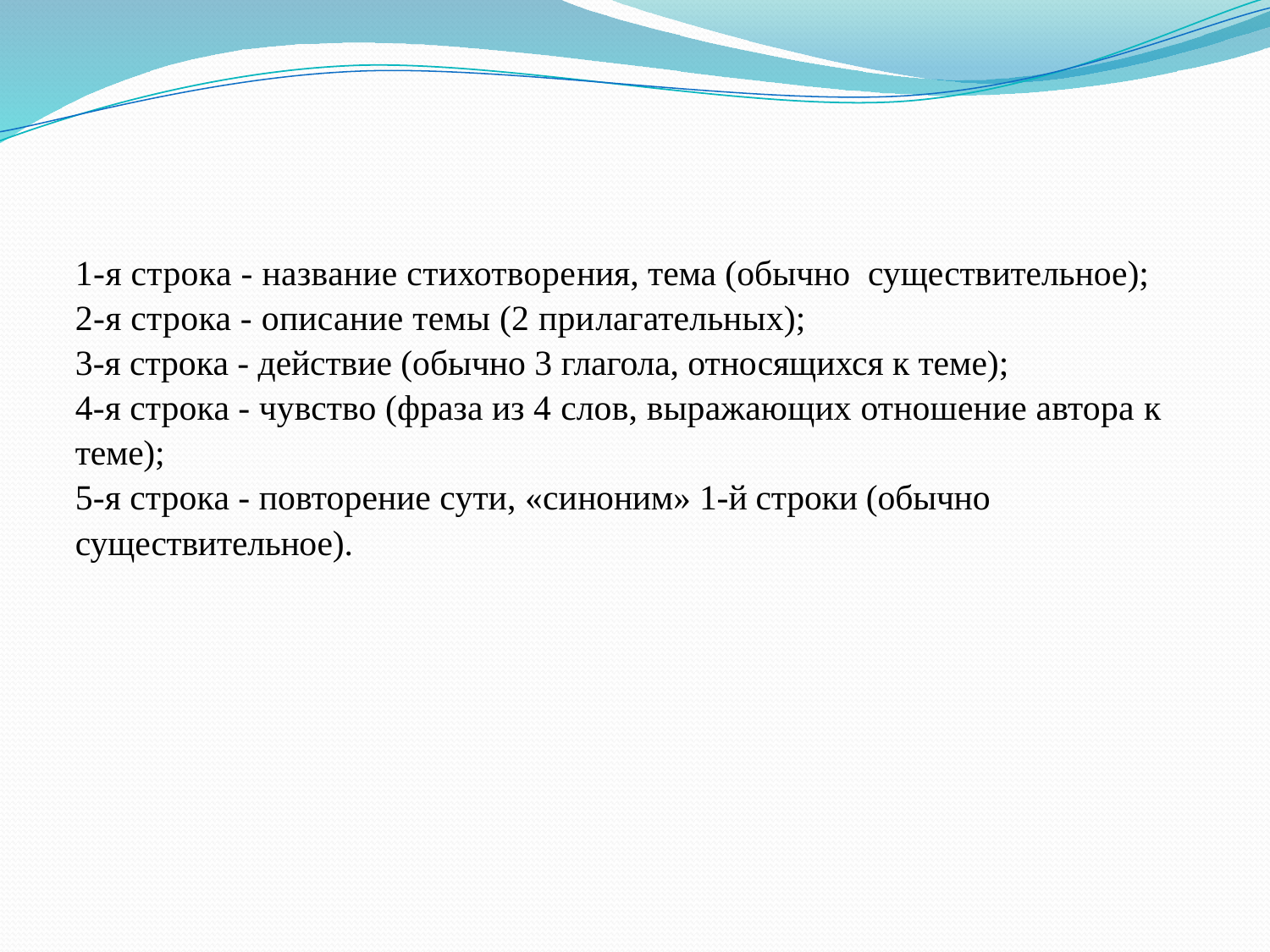

#
| 1-я строка - название стихотворения, тема (обычно существительное); 2-я строка - описание темы (2 прилагательных); 3-я строка - действие (обычно 3 глагола, относящихся к теме); 4-я строка - чувство (фраза из 4 слов, выражающих отношение автора к теме); 5-я строка - повторение сути, «синоним» 1-й строки (обычно существительное). |
| --- |